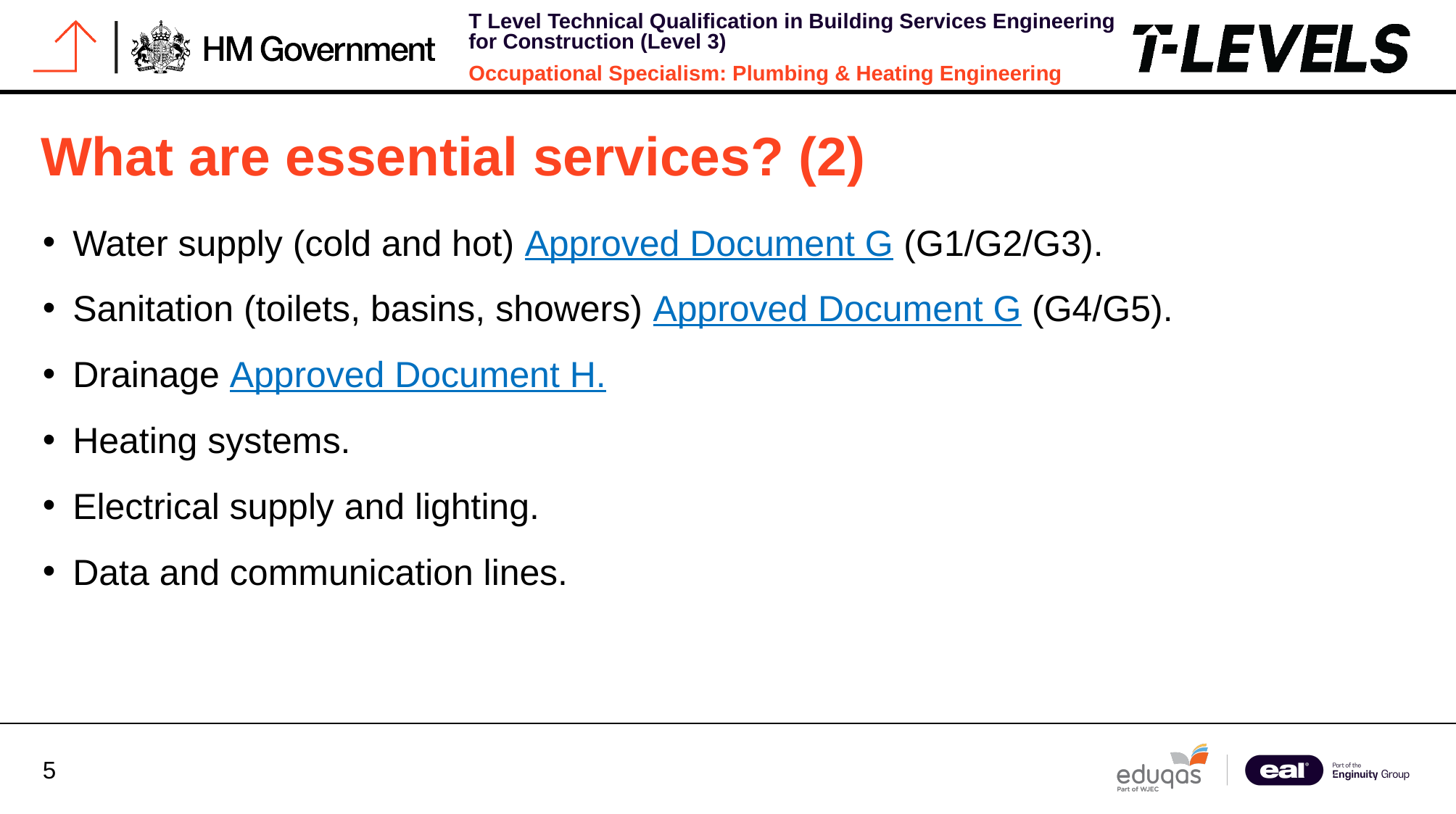

# What are essential services? (2)
Water supply (cold and hot) Approved Document G (G1/G2/G3).
Sanitation (toilets, basins, showers) Approved Document G (G4/G5).
Drainage Approved Document H.
Heating systems.
Electrical supply and lighting.
Data and communication lines.